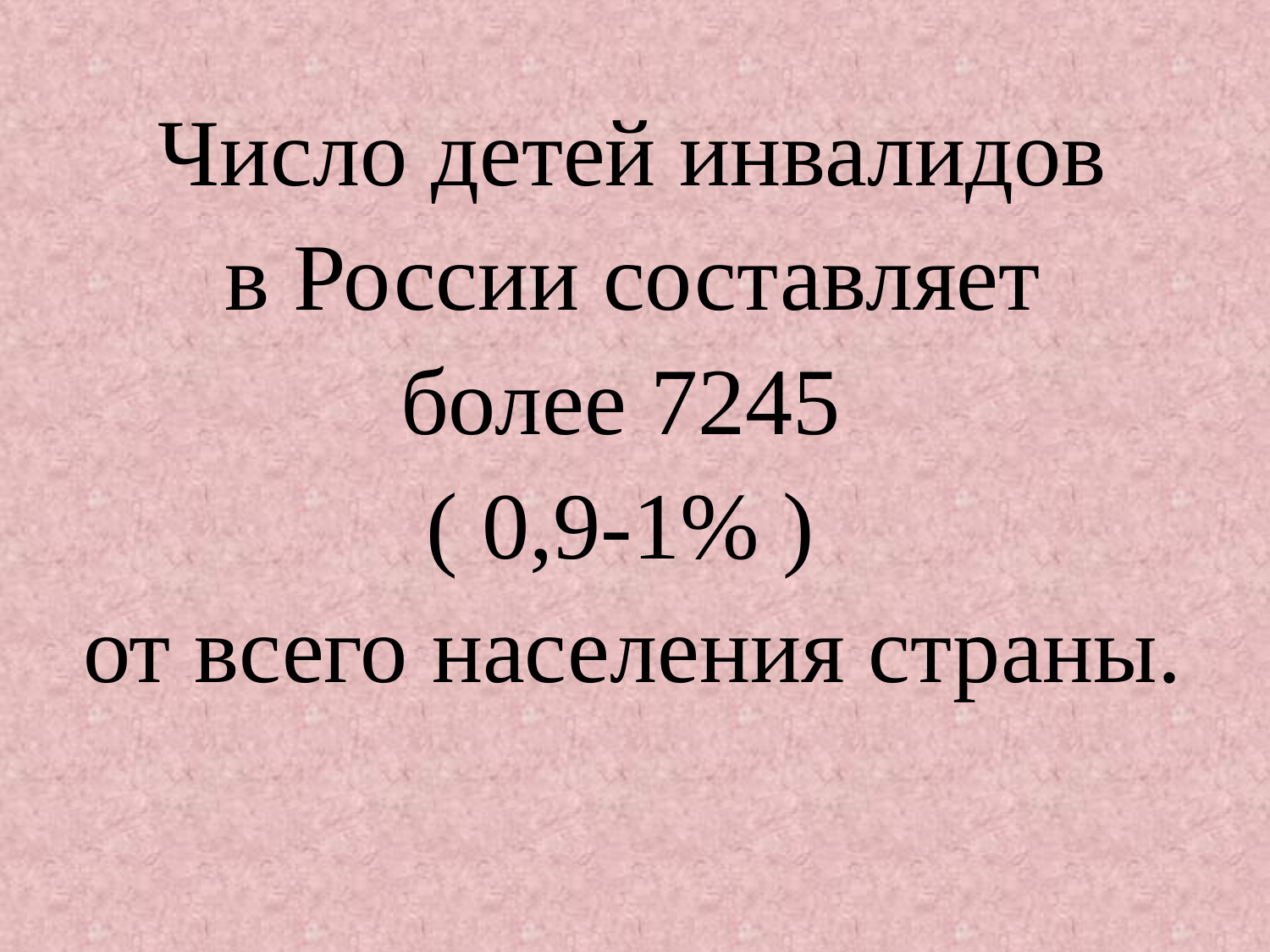

#
Число детей инвалидов
 в России составляет
более 7245
( 0,9-1% )
от всего населения страны.